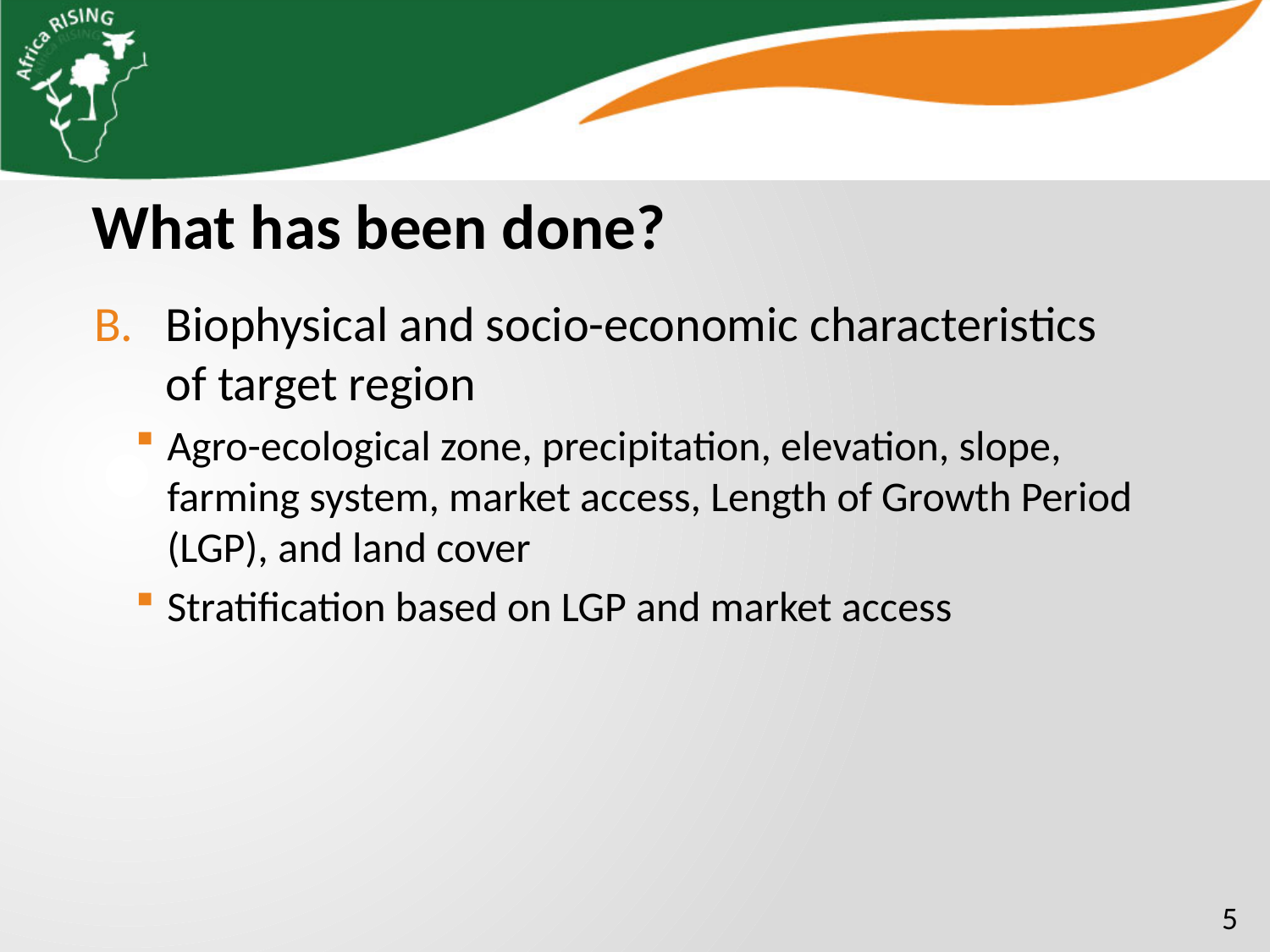

What has been done?
Biophysical and socio-economic characteristics of target region
Agro-ecological zone, precipitation, elevation, slope, farming system, market access, Length of Growth Period (LGP), and land cover
Stratification based on LGP and market access

5